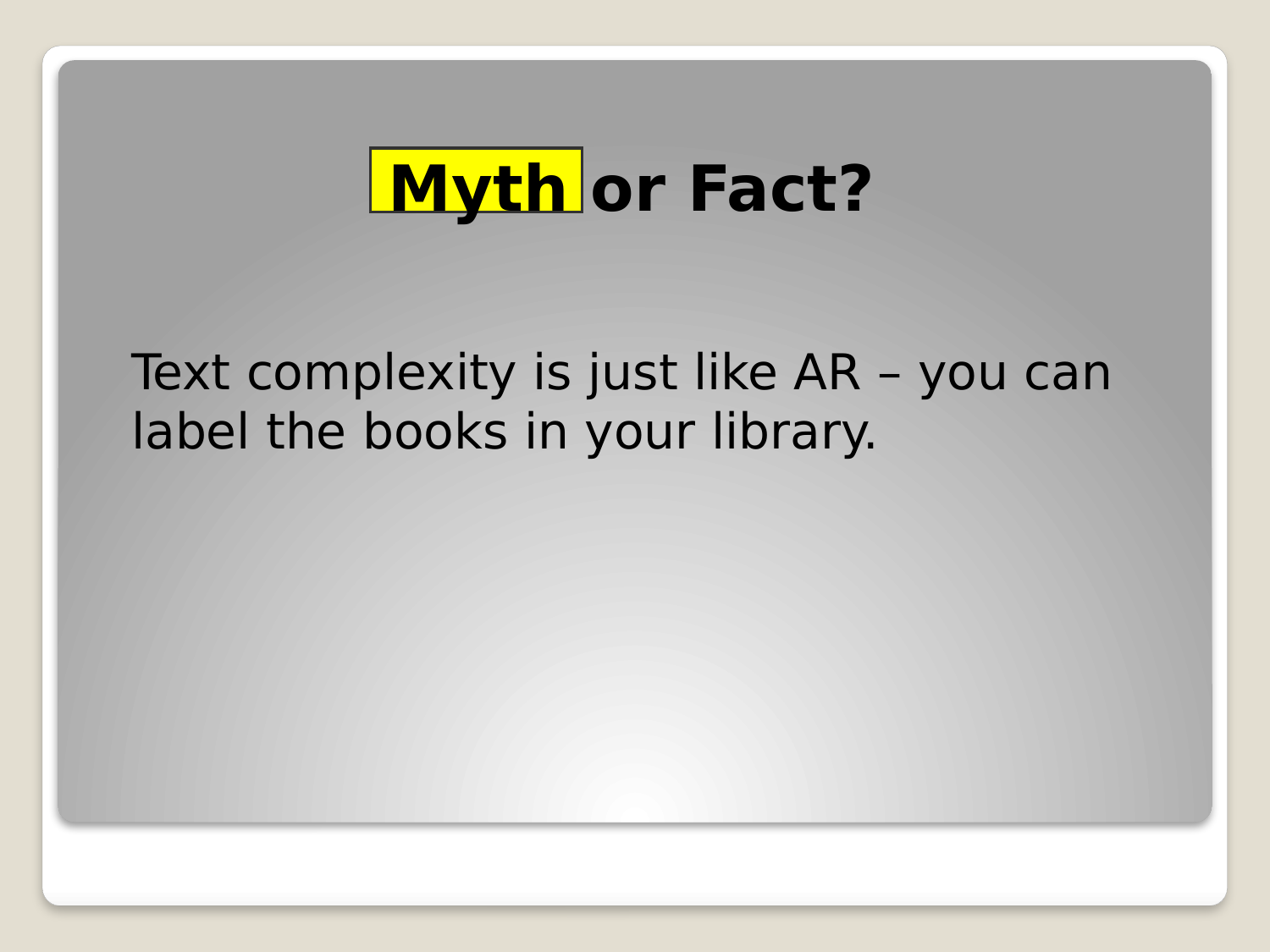

# Myth or Fact?

Text complexity is just like AR – you can label the books in your library.